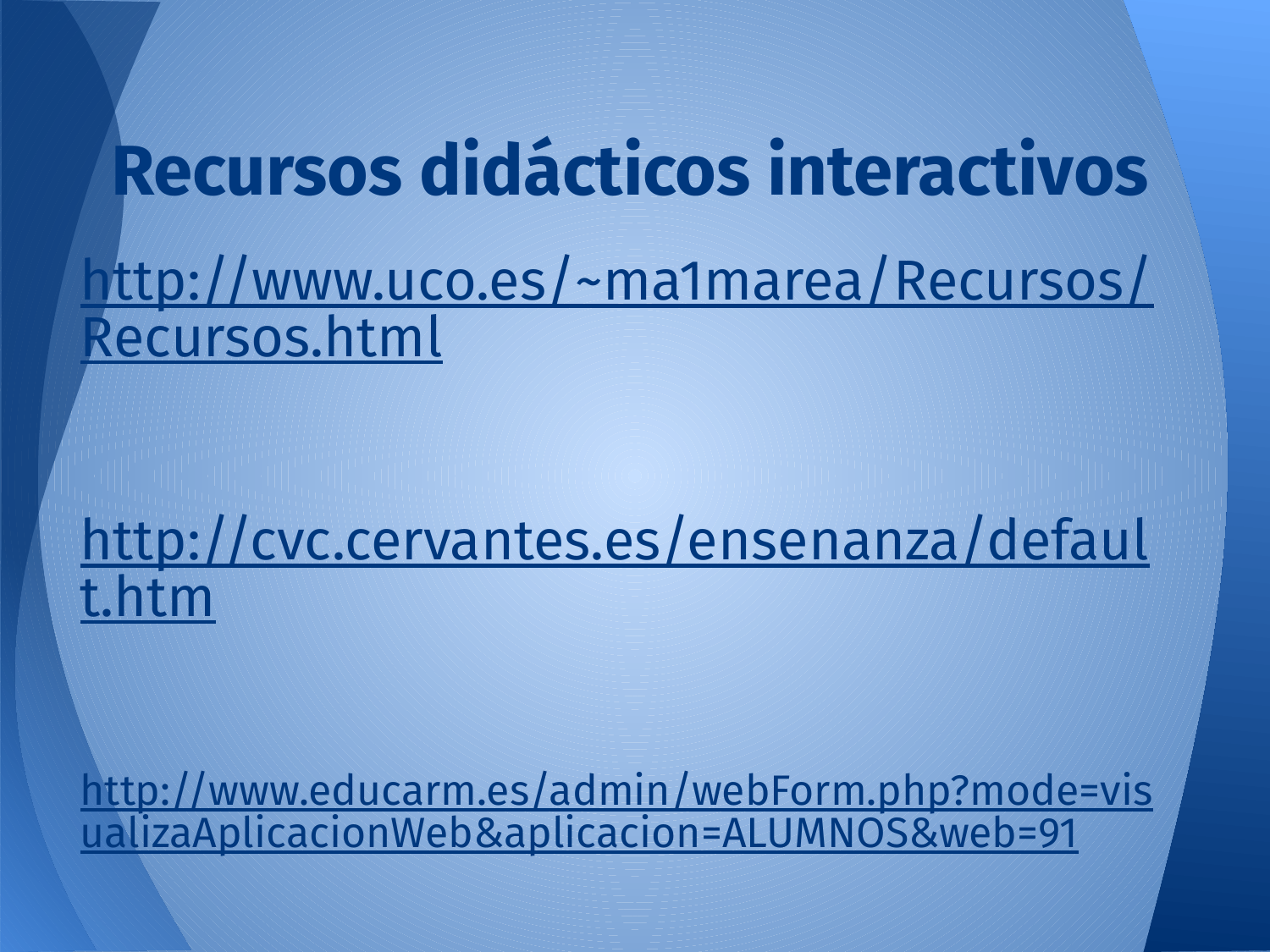

# Recursos didácticos interactivos
http://www.uco.es/~ma1marea/Recursos/Recursos.html

http://cvc.cervantes.es/ensenanza/default.htm

http://www.educarm.es/admin/webForm.php?mode=visualizaAplicacionWeb&aplicacion=ALUMNOS&web=91